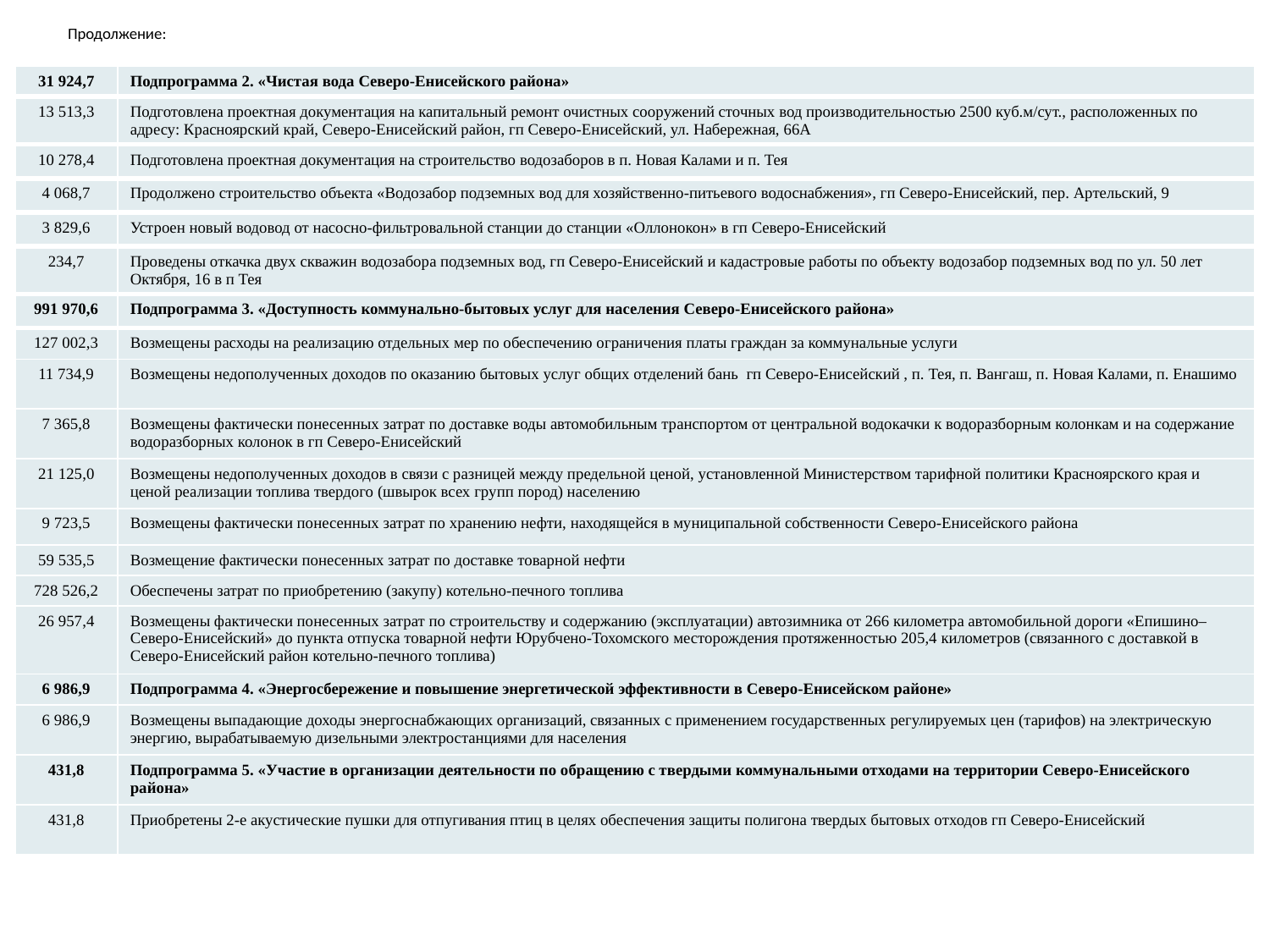

# Продолжение:
| 31 924,7 | Подпрограмма 2. «Чистая вода Северо-Енисейского района» |
| --- | --- |
| 13 513,3 | Подготовлена проектная документация на капитальный ремонт очистных сооружений сточных вод производительностью 2500 куб.м/сут., расположенных по адресу: Красноярский край, Северо-Енисейский район, гп Северо-Енисейский, ул. Набережная, 66А |
| 10 278,4 | Подготовлена проектная документация на строительство водозаборов в п. Новая Калами и п. Тея |
| 4 068,7 | Продолжено строительство объекта «Водозабор подземных вод для хозяйственно-питьевого водоснабжения», гп Северо-Енисейский, пер. Артельский, 9 |
| 3 829,6 | Устроен новый водовод от насосно-фильтровальной станции до станции «Оллонокон» в гп Северо-Енисейский |
| 234,7 | Проведены откачка двух скважин водозабора подземных вод, гп Северо-Енисейский и кадастровые работы по объекту водозабор подземных вод по ул. 50 лет Октября, 16 в п Тея |
| 991 970,6 | Подпрограмма 3. «Доступность коммунально-бытовых услуг для населения Северо-Енисейского района» |
| 127 002,3 | Возмещены расходы на реализацию отдельных мер по обеспечению ограничения платы граждан за коммунальные услуги |
| 11 734,9 | Возмещены недополученных доходов по оказанию бытовых услуг общих отделений бань гп Северо-Енисейский , п. Тея, п. Вангаш, п. Новая Калами, п. Енашимо |
| 7 365,8 | Возмещены фактически понесенных затрат по доставке воды автомобильным транспортом от центральной водокачки к водоразборным колонкам и на содержание водоразборных колонок в гп Северо-Енисейский |
| 21 125,0 | Возмещены недополученных доходов в связи с разницей между предельной ценой, установленной Министерством тарифной политики Красноярского края и ценой реализации топлива твердого (швырок всех групп пород) населению |
| 9 723,5 | Возмещены фактически понесенных затрат по хранению нефти, находящейся в муниципальной собственности Северо-Енисейского района |
| 59 535,5 | Возмещение фактически понесенных затрат по доставке товарной нефти |
| 728 526,2 | Обеспечены затрат по приобретению (закупу) котельно-печного топлива |
| 26 957,4 | Возмещены фактически понесенных затрат по строительству и содержанию (эксплуатации) автозимника от 266 километра автомобильной дороги «Епишино–Северо-Енисейский» до пункта отпуска товарной нефти Юрубчено-Тохомского месторождения протяженностью 205,4 километров (связанного с доставкой в Северо-Енисейский район котельно-печного топлива) |
| 6 986,9 | Подпрограмма 4. «Энергосбережение и повышение энергетической эффективности в Северо-Енисейском районе» |
| 6 986,9 | Возмещены выпадающие доходы энергоснабжающих организаций, связанных с применением государственных регулируемых цен (тарифов) на электрическую энергию, вырабатываемую дизельными электростанциями для населения |
| 431,8 | Подпрограмма 5. «Участие в организации деятельности по обращению с твердыми коммунальными отходами на территории Северо-Енисейского района» |
| 431,8 | Приобретены 2-е акустические пушки для отпугивания птиц в целях обеспечения защиты полигона твердых бытовых отходов гп Северо-Енисейский |